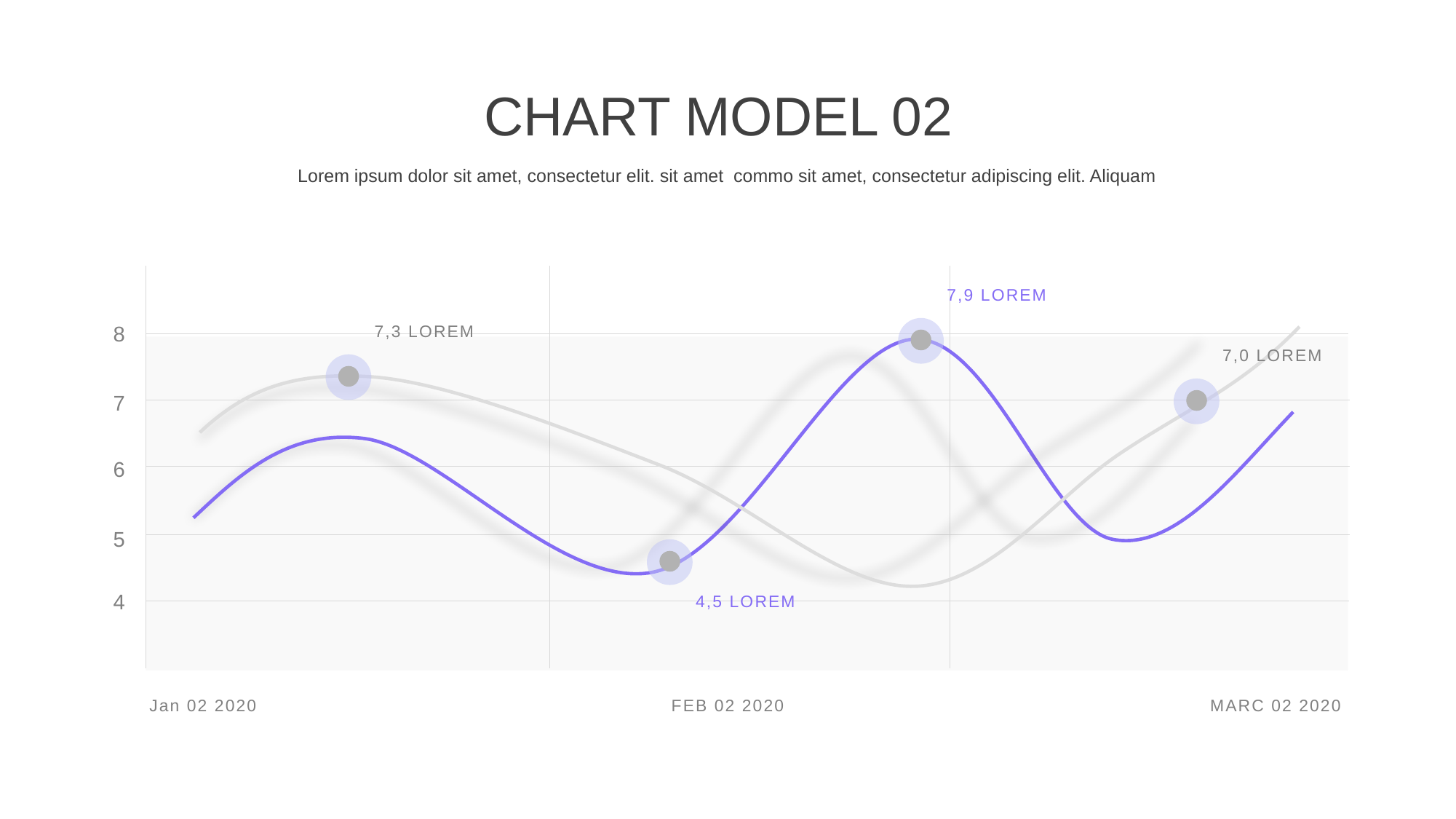

CHART MODEL 02
Lorem ipsum dolor sit amet, consectetur elit. sit amet  commo sit amet, consectetur adipiscing elit. Aliquam

7,9 LOREM
8
7,3 LOREM

7,0 LOREM

7
6
5

4
4,5 LOREM
Jan 02 2020
FEB 02 2020
MARC 02 2020